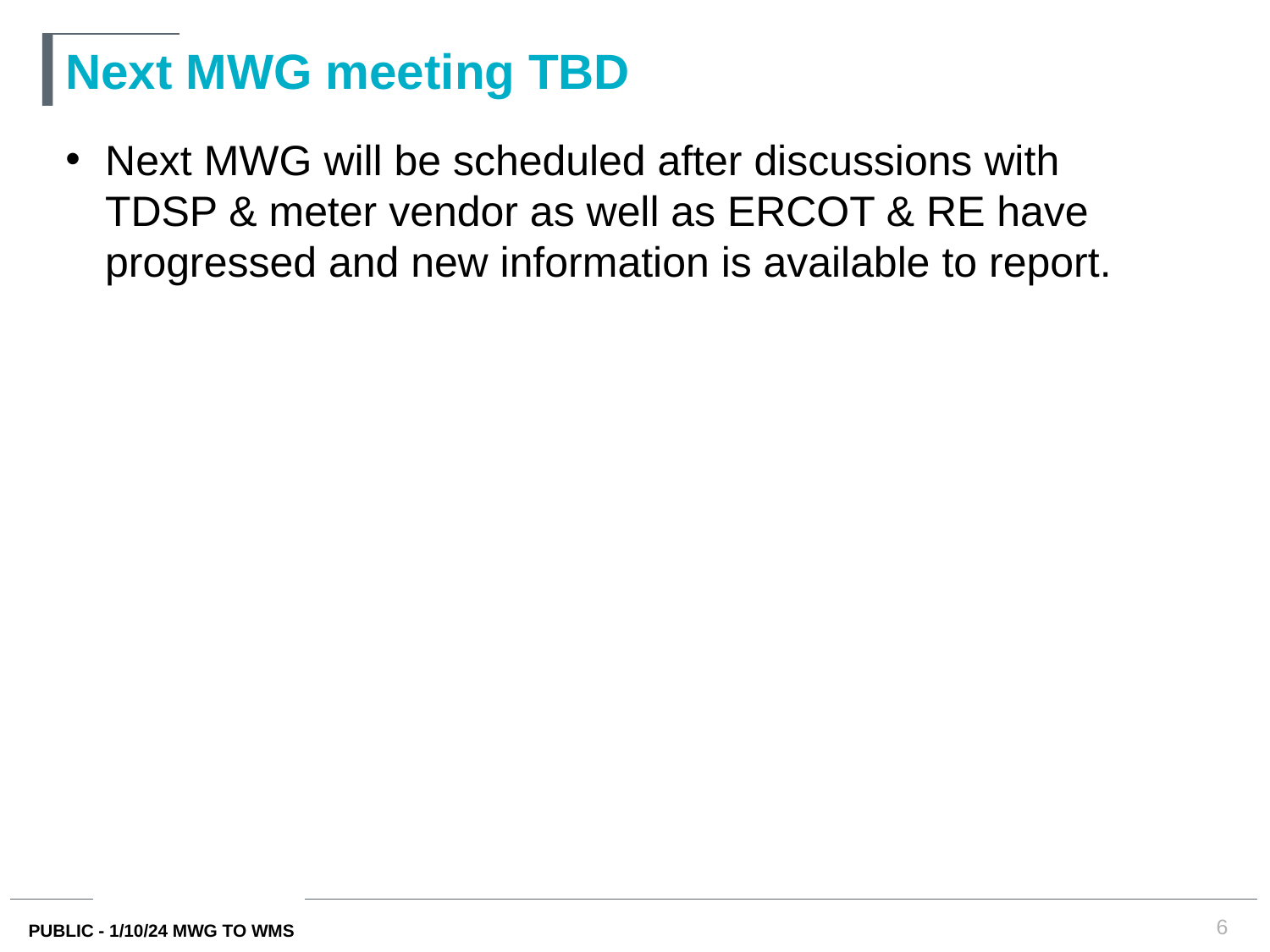

# Next MWG meeting TBD
Next MWG will be scheduled after discussions with TDSP & meter vendor as well as ERCOT & RE have progressed and new information is available to report.
6
PUBLIC - 1/10/24 MWG TO WMS